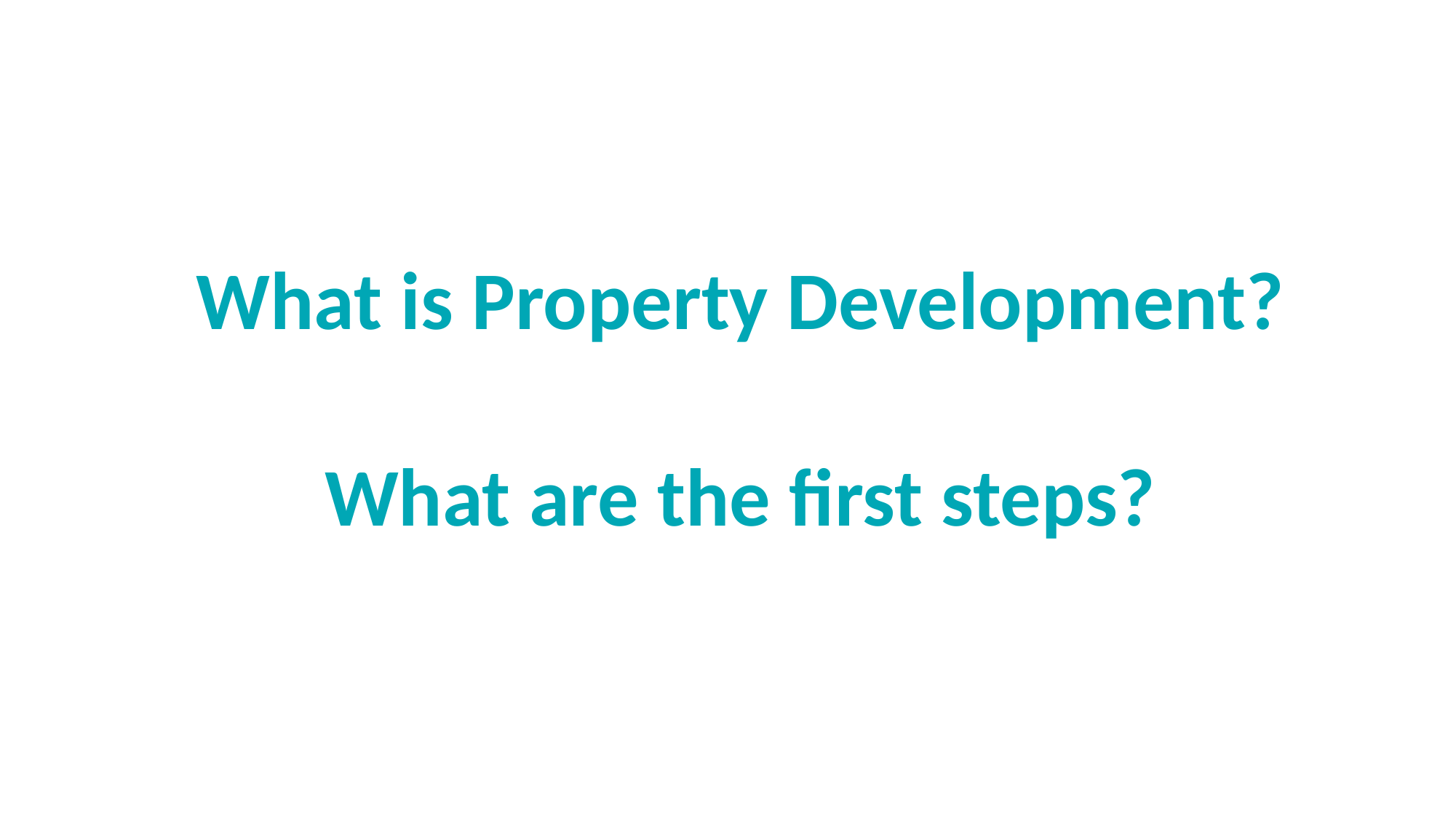

What is Property Development?

What are the first steps?